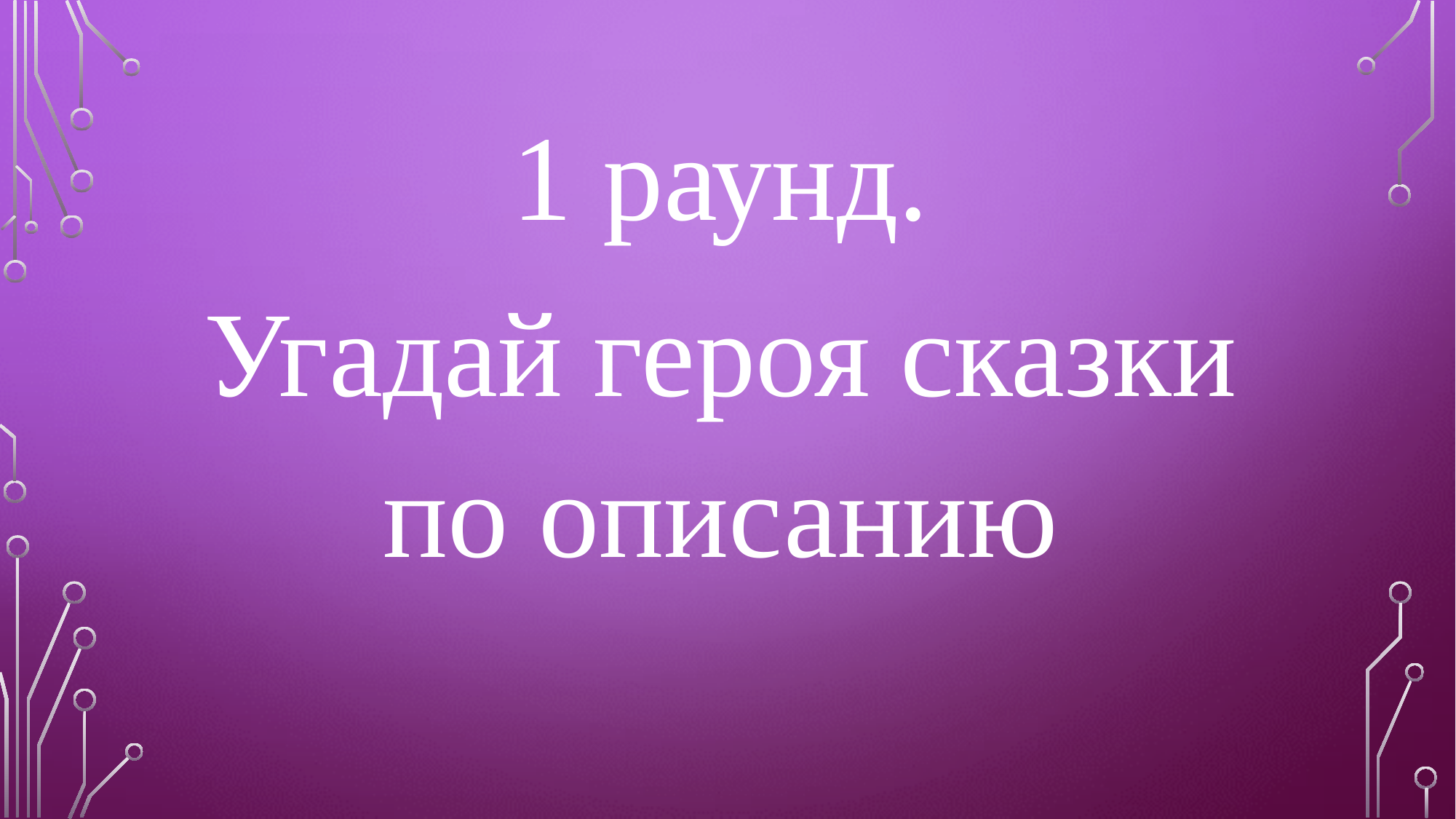

1 раунд.
Угадай героя сказки по описанию